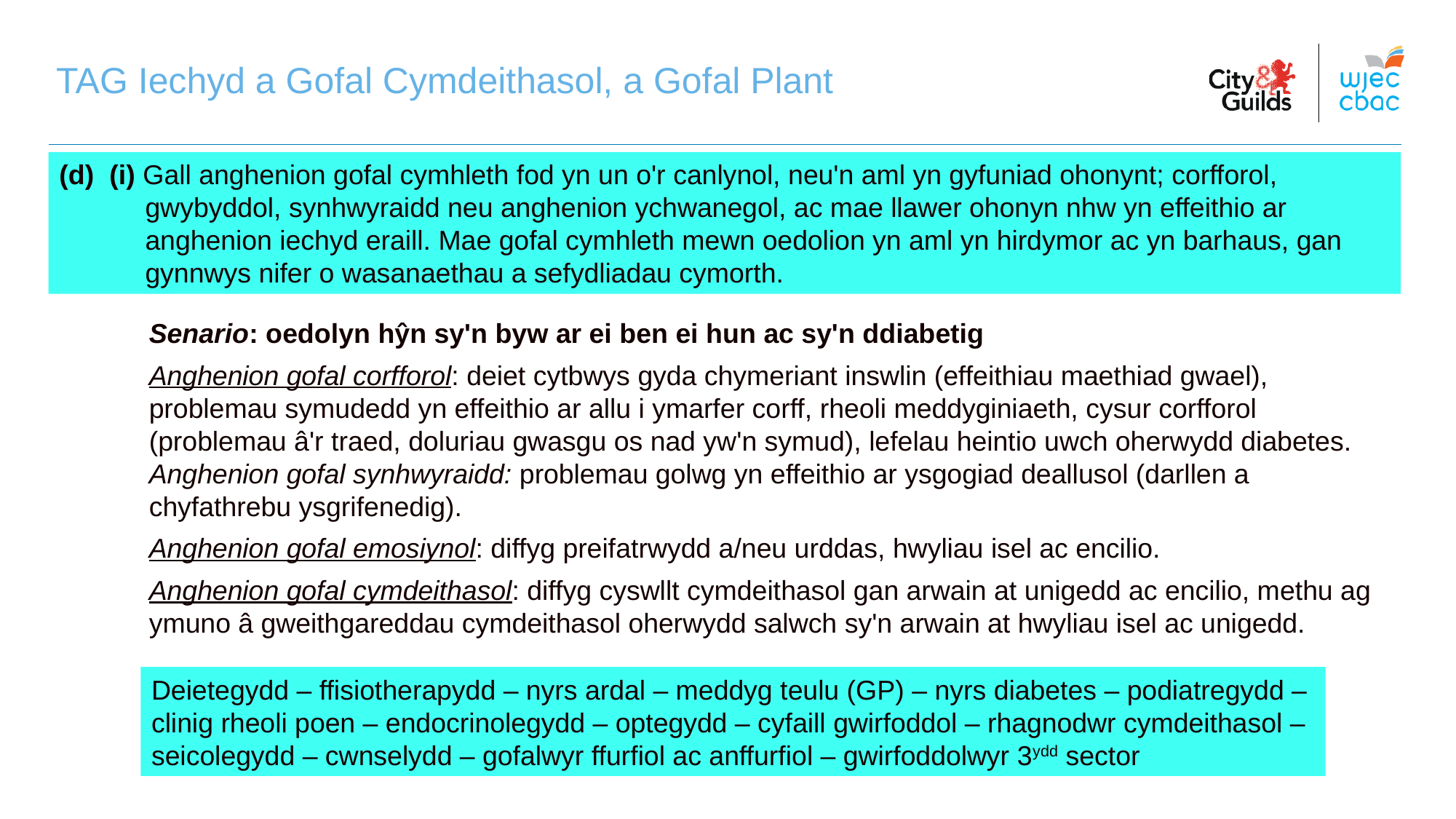

TAG Iechyd a Gofal Cymdeithasol, a Gofal Plant
(d)  (i) Gall anghenion gofal cymhleth fod yn un o'r canlynol, neu'n aml yn gyfuniad ohonynt; corfforol, gwybyddol, synhwyraidd neu anghenion ychwanegol, ac mae llawer ohonyn nhw yn effeithio ar anghenion iechyd eraill. Mae gofal cymhleth mewn oedolion yn aml yn hirdymor ac yn barhaus, gan gynnwys nifer o wasanaethau a sefydliadau cymorth.
Senario: oedolyn hŷn sy'n byw ar ei ben ei hun ac sy'n ddiabetig
Anghenion gofal corfforol: deiet cytbwys gyda chymeriant inswlin (effeithiau maethiad gwael), problemau symudedd yn effeithio ar allu i ymarfer corff, rheoli meddyginiaeth, cysur corfforol (problemau â'r traed, doluriau gwasgu os nad yw'n symud), lefelau heintio uwch oherwydd diabetes.
Anghenion gofal synhwyraidd: problemau golwg yn effeithio ar ysgogiad deallusol (darllen a chyfathrebu ysgrifenedig).
Anghenion gofal emosiynol: diffyg preifatrwydd a/neu urddas, hwyliau isel ac encilio.
Anghenion gofal cymdeithasol: diffyg cyswllt cymdeithasol gan arwain at unigedd ac encilio, methu ag ymuno â gweithgareddau cymdeithasol oherwydd salwch sy'n arwain at hwyliau isel ac unigedd.
Deietegydd – ffisiotherapydd – nyrs ardal – meddyg teulu (GP) – nyrs diabetes – podiatregydd – clinig rheoli poen – endocrinolegydd – optegydd – cyfaill gwirfoddol – rhagnodwr cymdeithasol – seicolegydd – cwnselydd – gofalwyr ffurfiol ac anffurfiol – gwirfoddolwyr 3ydd sector